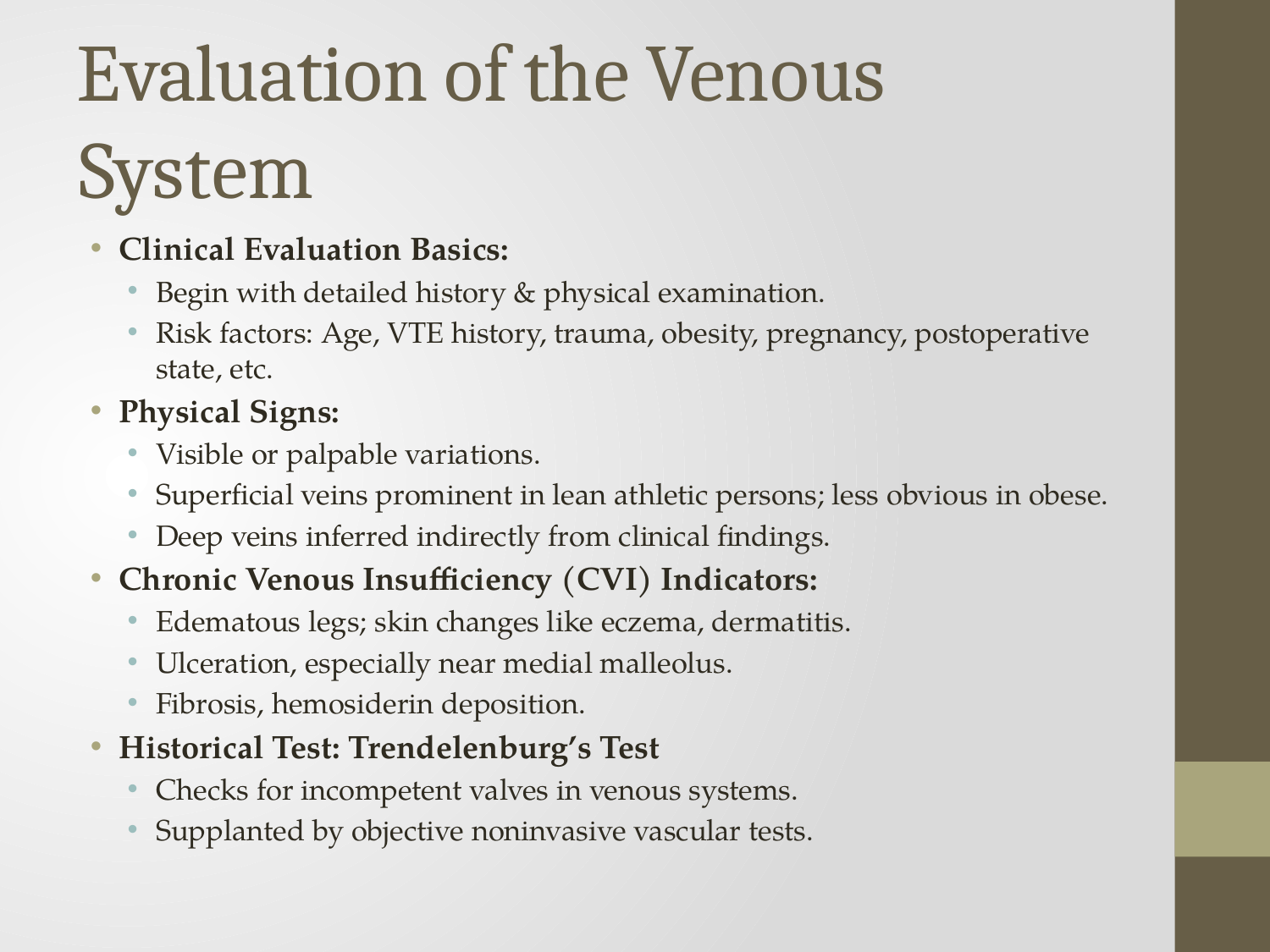

# Evaluation of the Venous System
Clinical Evaluation Basics:
Begin with detailed history & physical examination.
Risk factors: Age, VTE history, trauma, obesity, pregnancy, postoperative state, etc.
Physical Signs:
Visible or palpable variations.
Superficial veins prominent in lean athletic persons; less obvious in obese.
Deep veins inferred indirectly from clinical findings.
Chronic Venous Insufficiency (CVI) Indicators:
Edematous legs; skin changes like eczema, dermatitis.
Ulceration, especially near medial malleolus.
Fibrosis, hemosiderin deposition.
Historical Test: Trendelenburg’s Test
Checks for incompetent valves in venous systems.
Supplanted by objective noninvasive vascular tests.